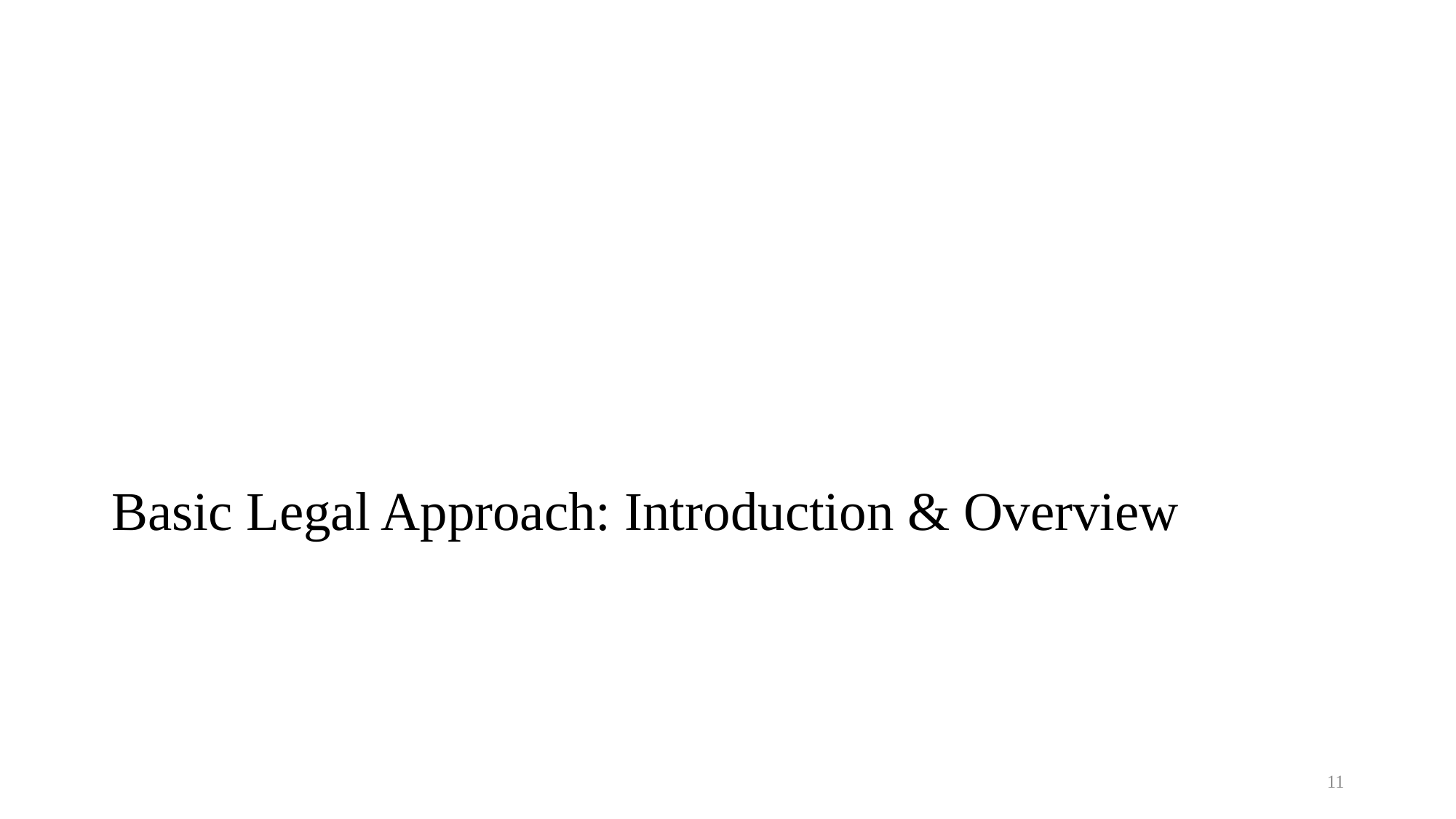

# Basic Legal Approach: Introduction & Overview

11